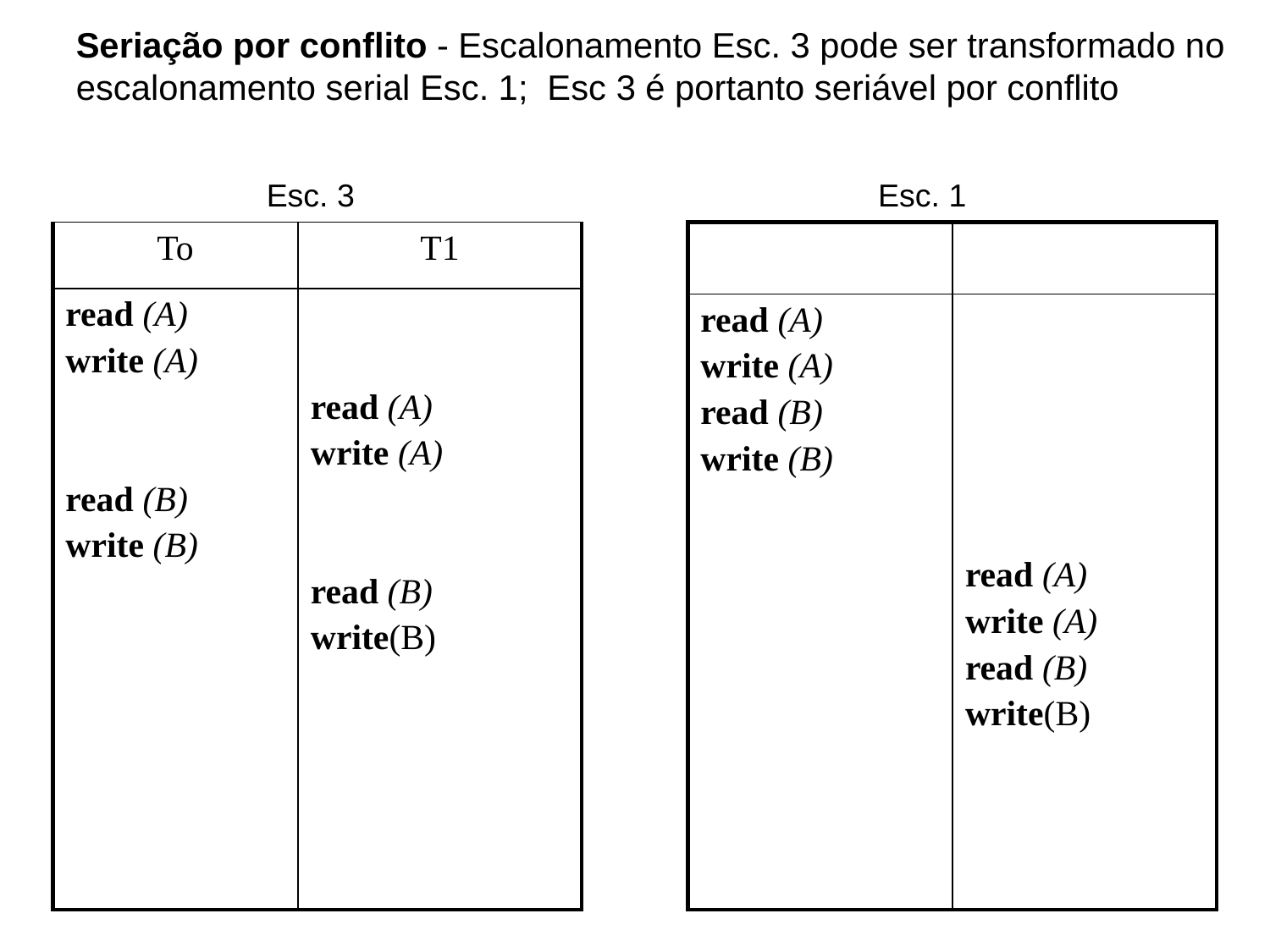

Seriação por conflito - Escalonamento Esc. 3 pode ser transformado no escalonamento serial Esc. 1;  Esc 3 é portanto seriável por conflito

Esc. 3
Esc. 1
| To | T1 |
| --- | --- |
| read (A) write (A) read (B) write (B) | read (A) write (A) read (B) write(B) |
|  |  |
| --- | --- |
| read (A) write (A) read (B) write (B) | read (A) write (A) read (B) write(B) |